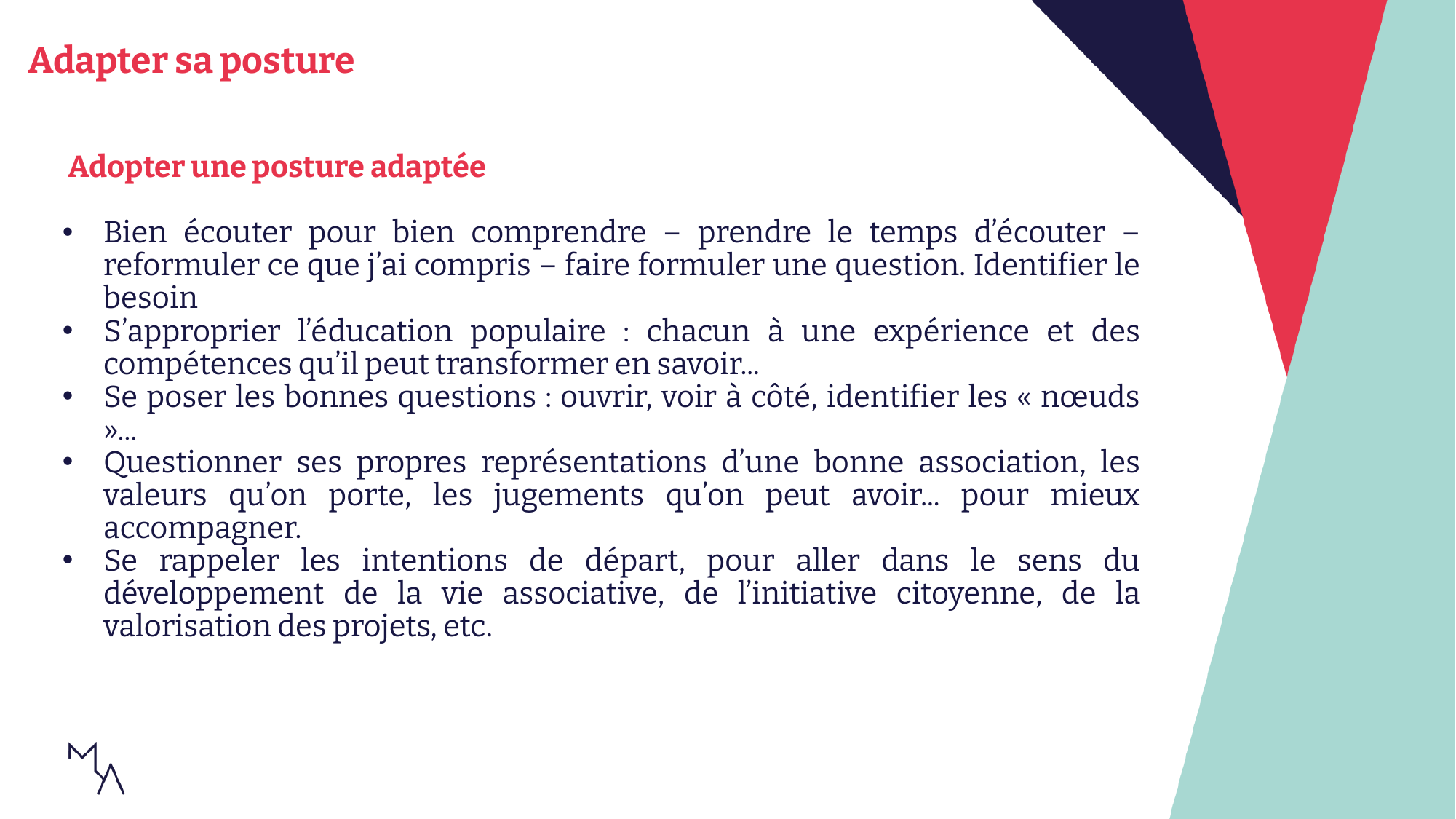

Adapter sa posture
 Adopter une posture adaptée

Bien écouter pour bien comprendre – prendre le temps d’écouter – reformuler ce que j’ai compris – faire formuler une question. Identifier le besoin
S’approprier l’éducation populaire : chacun à une expérience et des compétences qu’il peut transformer en savoir...
Se poser les bonnes questions : ouvrir, voir à côté, identifier les « nœuds »...
Questionner ses propres représentations d’une bonne association, les valeurs qu’on porte, les jugements qu’on peut avoir... pour mieux accompagner.
Se rappeler les intentions de départ, pour aller dans le sens du développement de la vie associative, de l’initiative citoyenne, de la valorisation des projets, etc.